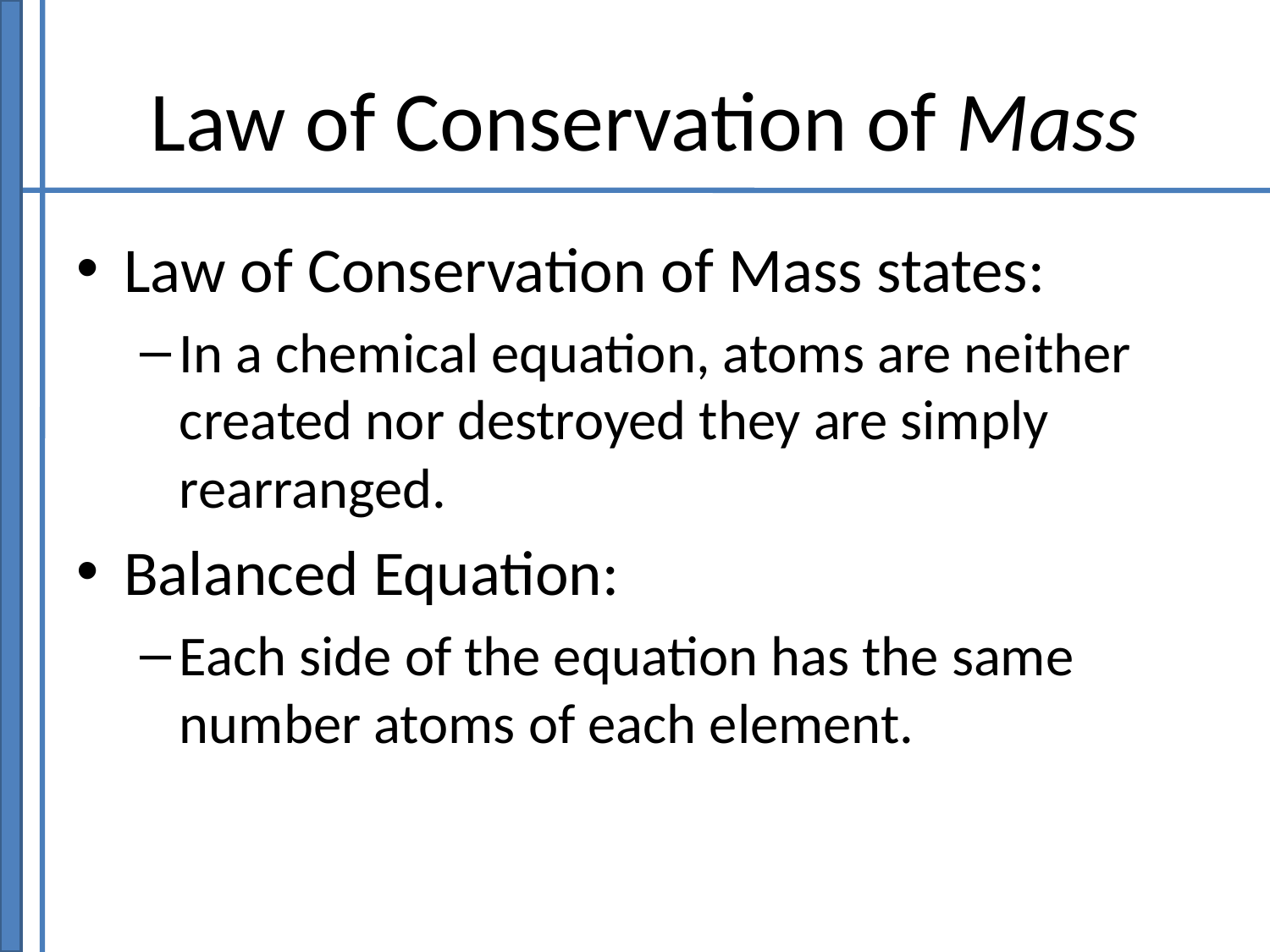

# Law of Conservation of Mass
Law of Conservation of Mass states:
In a chemical equation, atoms are neither created nor destroyed they are simply rearranged.
Balanced Equation:
Each side of the equation has the same number atoms of each element.